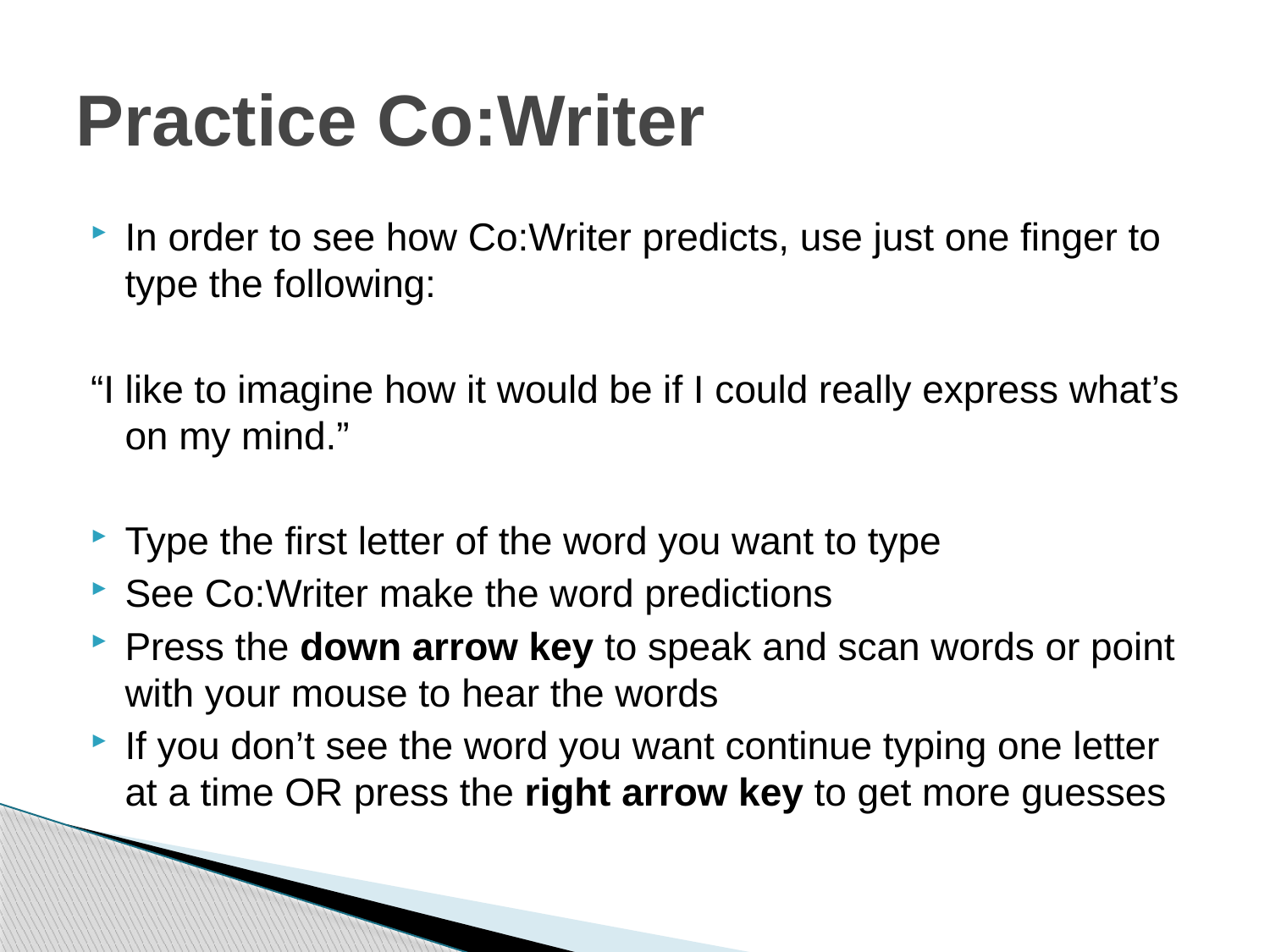

# Practice Co:Writer
In order to see how Co:Writer predicts, use just one finger to type the following:

“I like to imagine how it would be if I could really express what’s on my mind.”

Type the first letter of the word you want to type
See Co:Writer make the word predictions
Press the down arrow key to speak and scan words or point with your mouse to hear the words
If you don’t see the word you want continue typing one letter at a time OR press the right arrow key to get more guesses